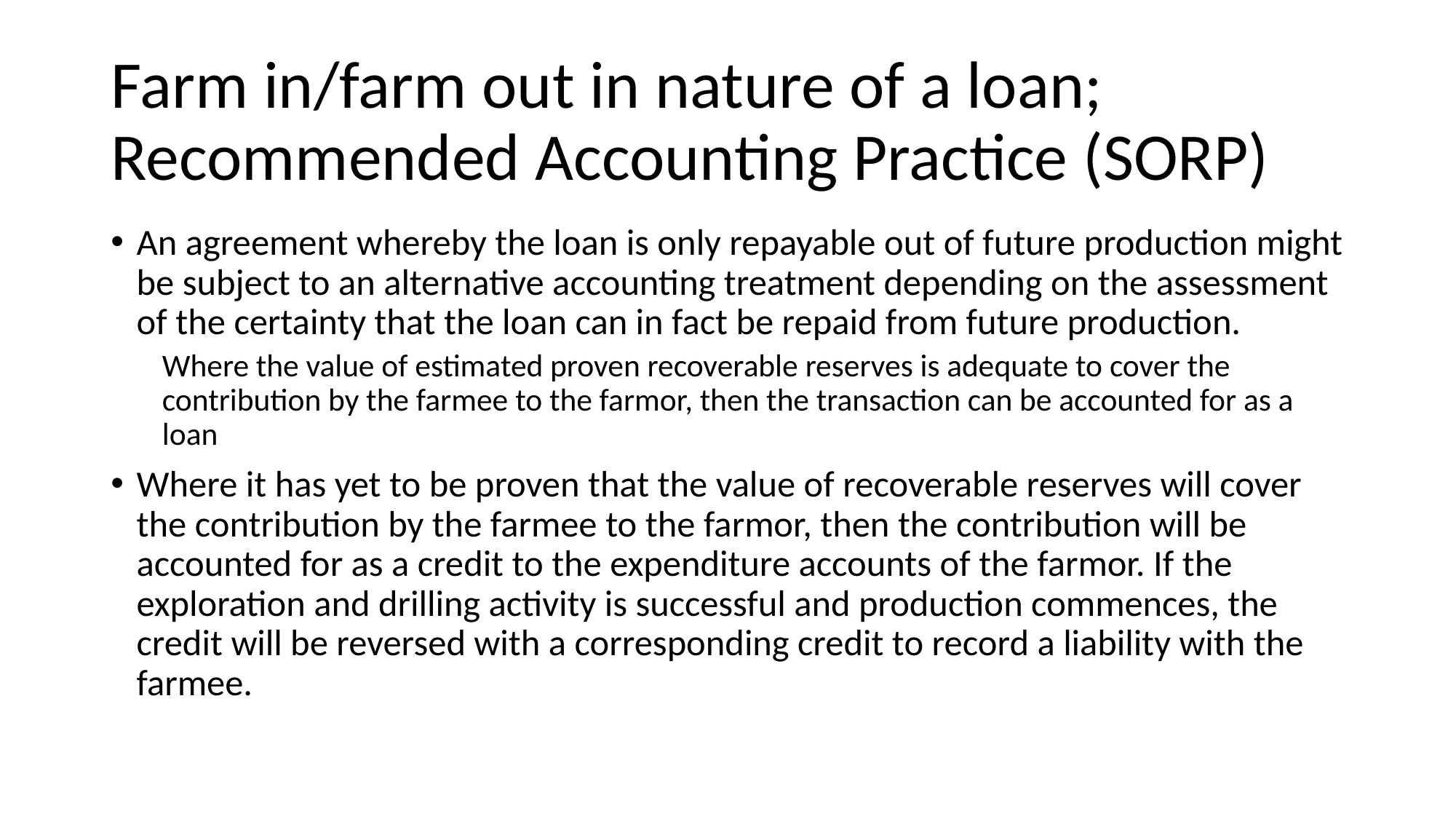

# Farm in/farm out in nature of a loan; Recommended Accounting Practice (SORP)
An agreement whereby the loan is only repayable out of future production might be subject to an alternative accounting treatment depending on the assessment of the certainty that the loan can in fact be repaid from future production.
Where the value of estimated proven recoverable reserves is adequate to cover the contribution by the farmee to the farmor, then the transaction can be accounted for as a loan
Where it has yet to be proven that the value of recoverable reserves will cover the contribution by the farmee to the farmor, then the contribution will be accounted for as a credit to the expenditure accounts of the farmor. If the exploration and drilling activity is successful and production commences, the credit will be reversed with a corresponding credit to record a liability with the farmee.